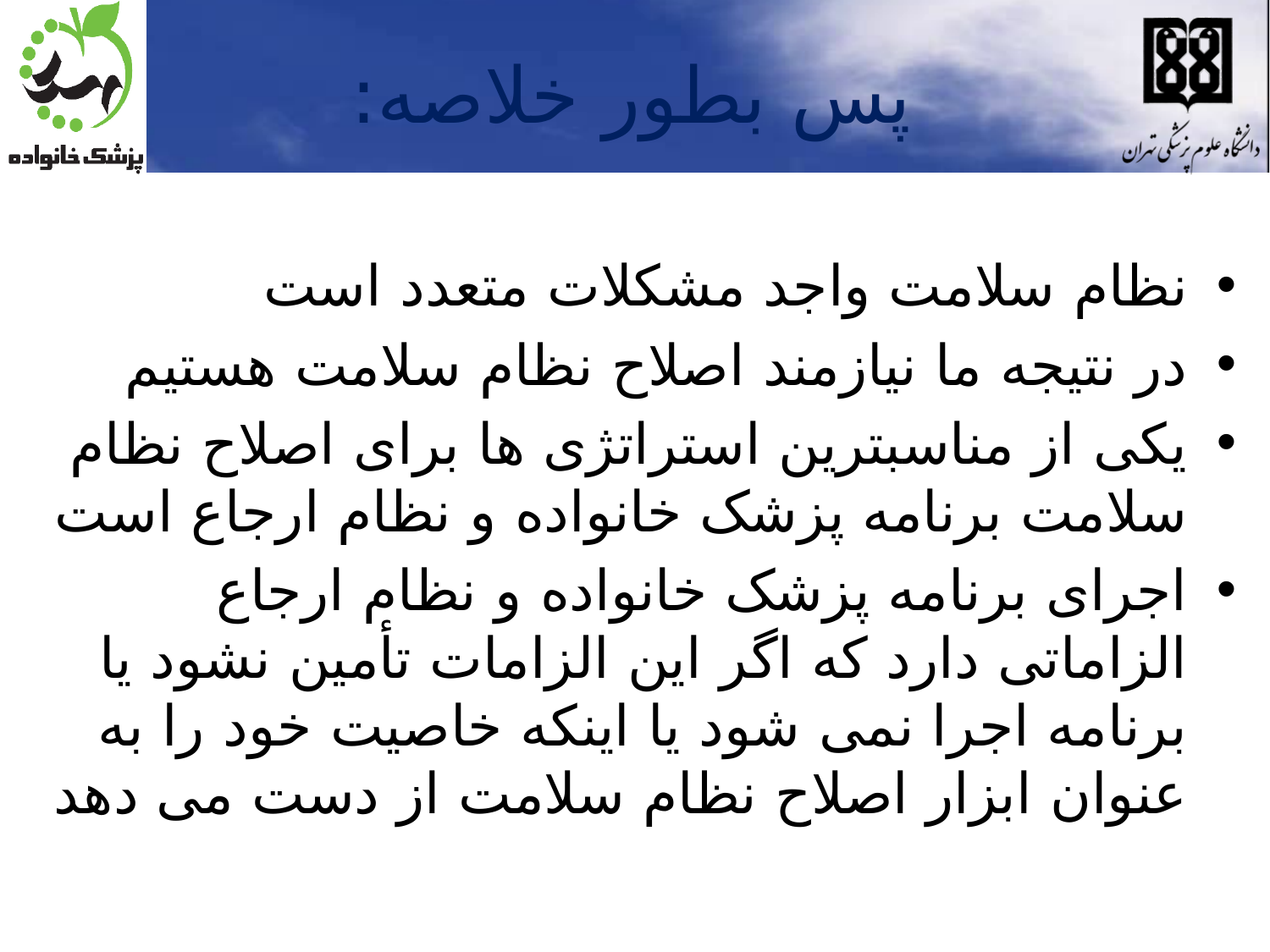

# پس بطور خلاصه:
نظام سلامت واجد مشکلات متعدد است
در نتیجه ما نیازمند اصلاح نظام سلامت هستیم
یکی از مناسبترین استراتژی ها برای اصلاح نظام سلامت برنامه پزشک خانواده و نظام ارجاع است
اجرای برنامه پزشک خانواده و نظام ارجاع الزاماتی دارد که اگر این الزامات تأمین نشود یا برنامه اجرا نمی شود یا اینکه خاصیت خود را به عنوان ابزار اصلاح نظام سلامت از دست می دهد